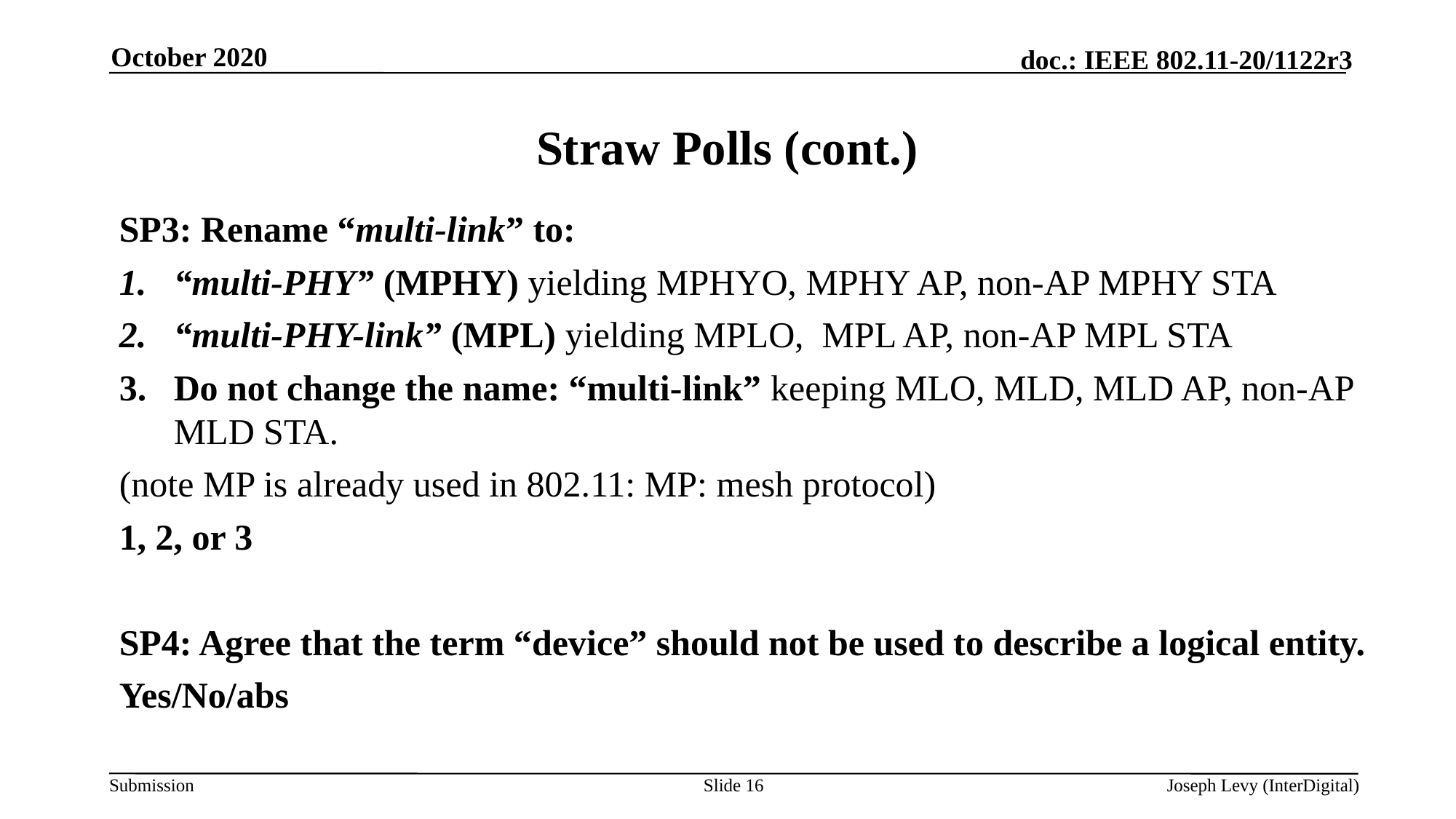

October 2020
# Straw Polls (cont.)
SP3: Rename “multi-link” to:
“multi-PHY” (MPHY) yielding MPHYO, MPHY AP, non-AP MPHY STA
“multi-PHY-link” (MPL) yielding MPLO,  MPL AP, non-AP MPL STA
Do not change the name: “multi-link” keeping MLO, MLD, MLD AP, non-AP MLD STA.
(note MP is already used in 802.11: MP: mesh protocol)
1, 2, or 3

SP4: Agree that the term “device” should not be used to describe a logical entity.
Yes/No/abs
Slide 16
Joseph Levy (InterDigital)